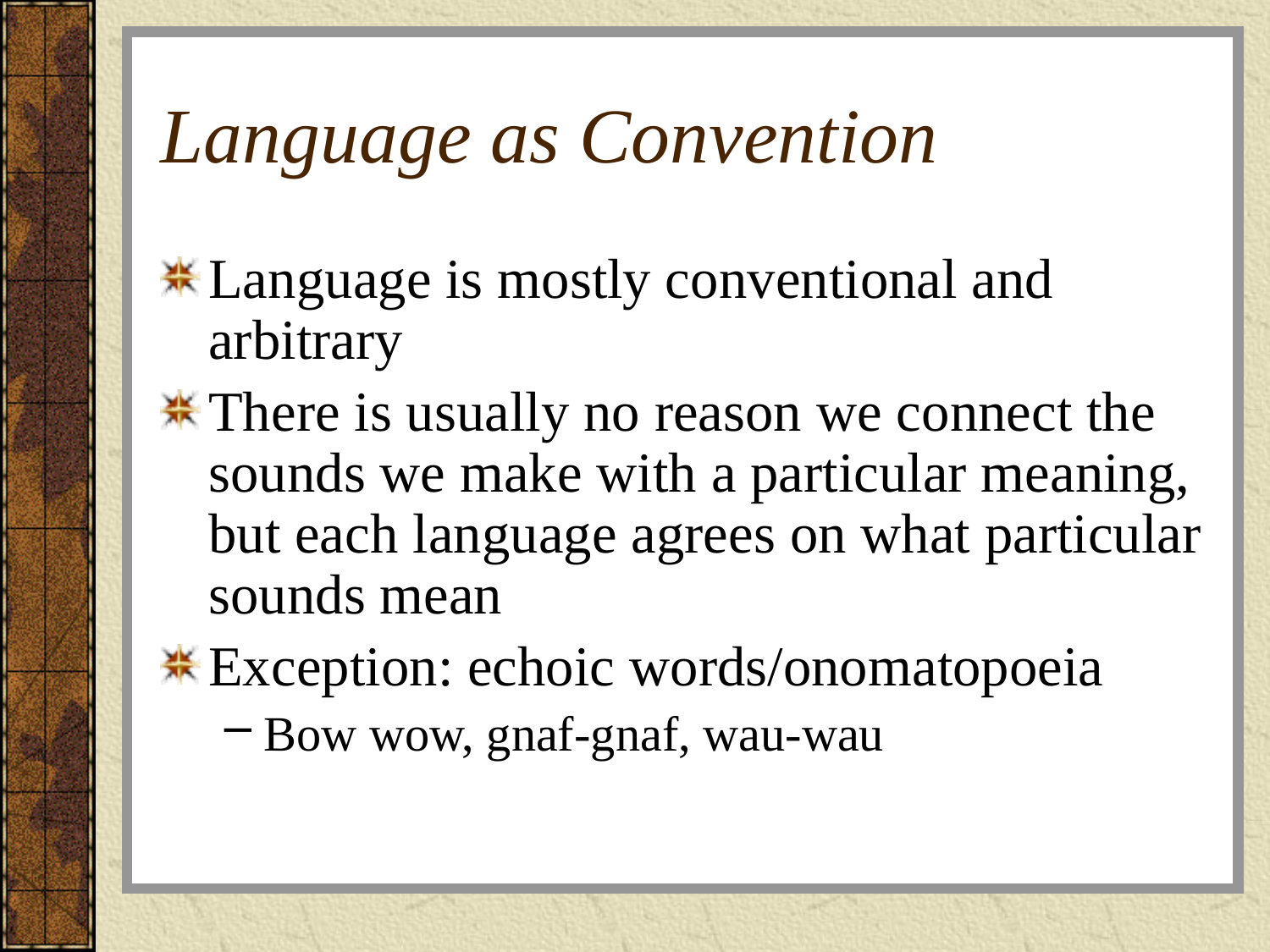

# Language as Convention
Language is mostly conventional and arbitrary
There is usually no reason we connect the sounds we make with a particular meaning, but each language agrees on what particular sounds mean
Exception: echoic words/onomatopoeia
Bow wow, gnaf-gnaf, wau-wau